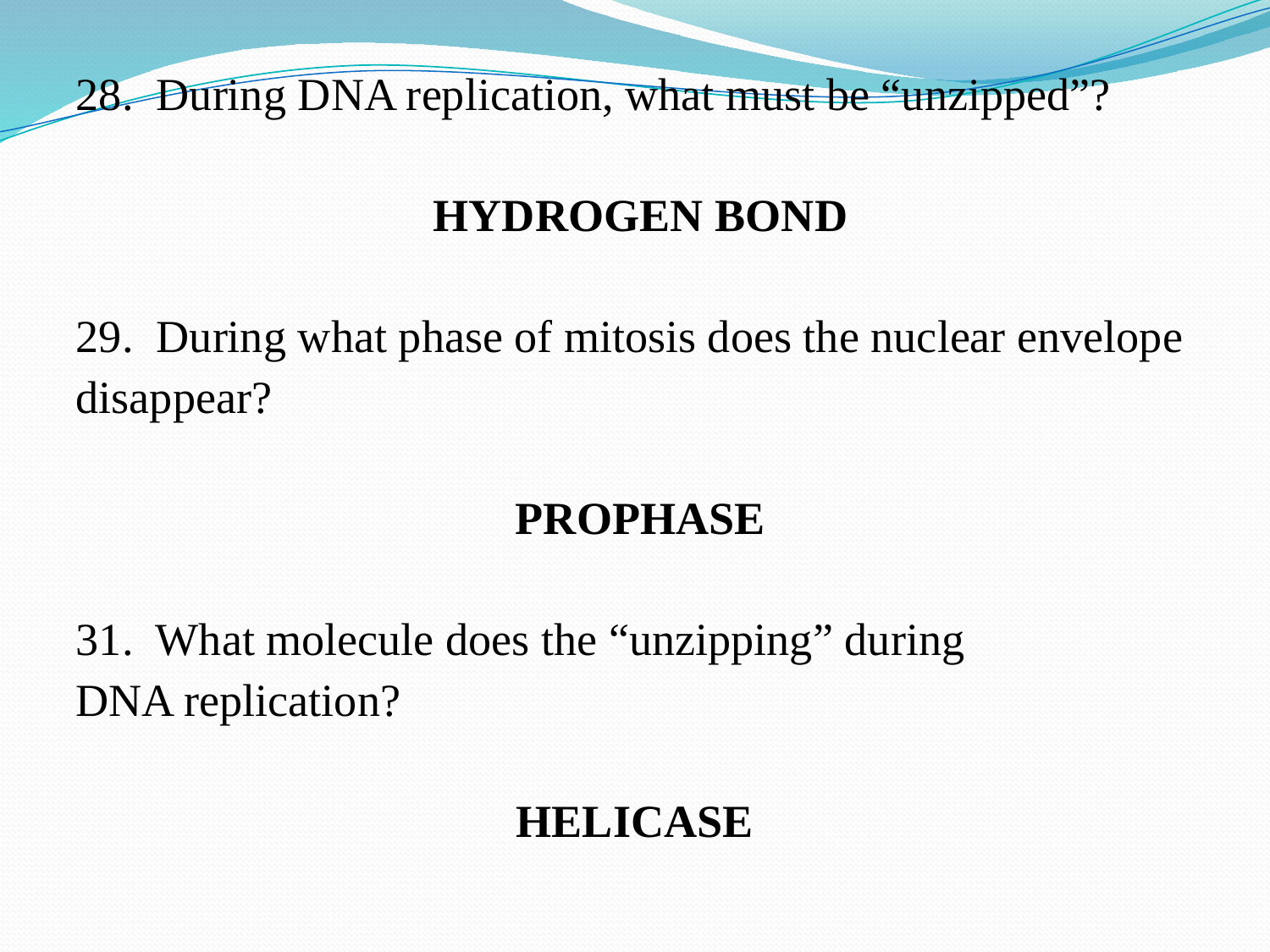

28.  During DNA replication, what must be “unzipped”?

 HYDROGEN BOND

29.  During what phase of mitosis does the nuclear envelope disappear?

 PROPHASE

31.  What molecule does the “unzipping” during
DNA replication?

HELICASE